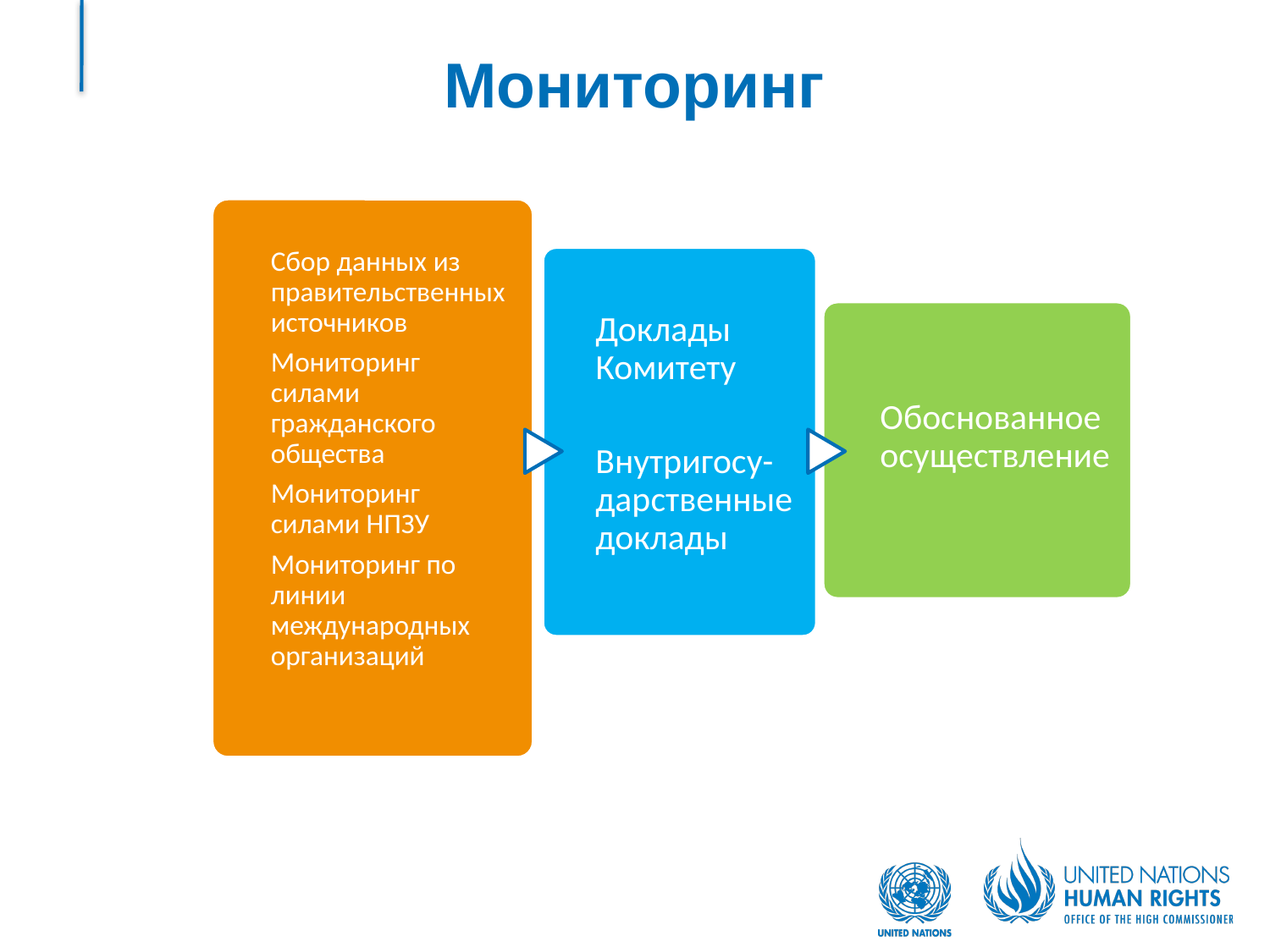

# Мониторинг

Сбор данных из правительственных источников
Мониторинг силами гражданского общества
Мониторинг силами НПЗУ
Мониторинг по линии международных организаций

Доклады Комитету

Внутригосу-дарственные доклады

Обоснованное осуществление